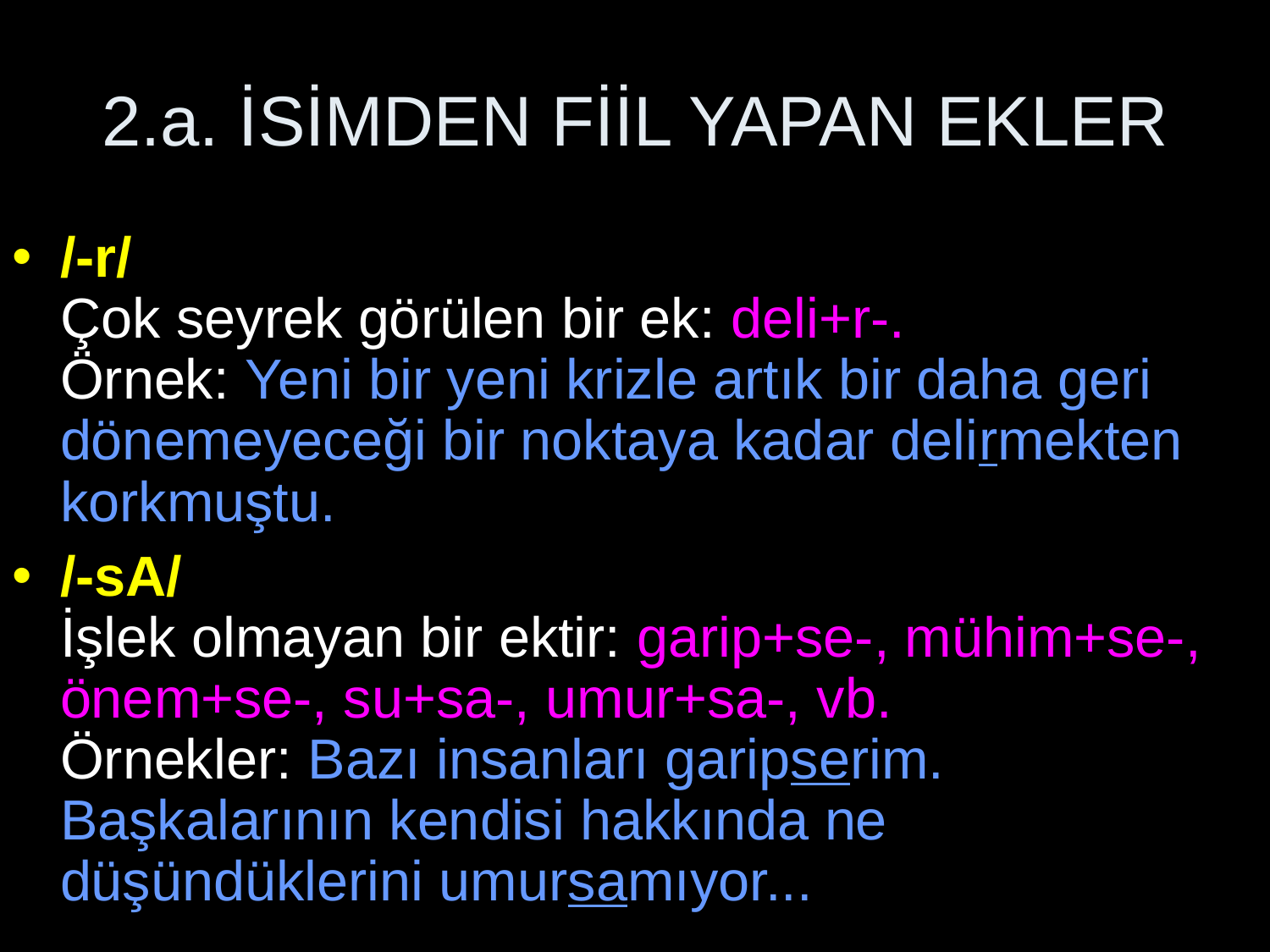

# 2.a. İSİMDEN FİİL YAPAN EKLER
/-r/
Çok seyrek görülen bir ek: deli+r-.
Örnek: Yeni bir yeni krizle artık bir daha geri dönemeyeceği bir noktaya kadar delirmekten korkmuştu.
/-sA/
İşlek olmayan bir ektir: garip+se-, mühim+se-, önem+se-, su+sa-, umur+sa-, vb.
Örnekler: Bazı insanları garipserim.
Başkalarının kendisi hakkında ne düşündüklerini umursamıyor...